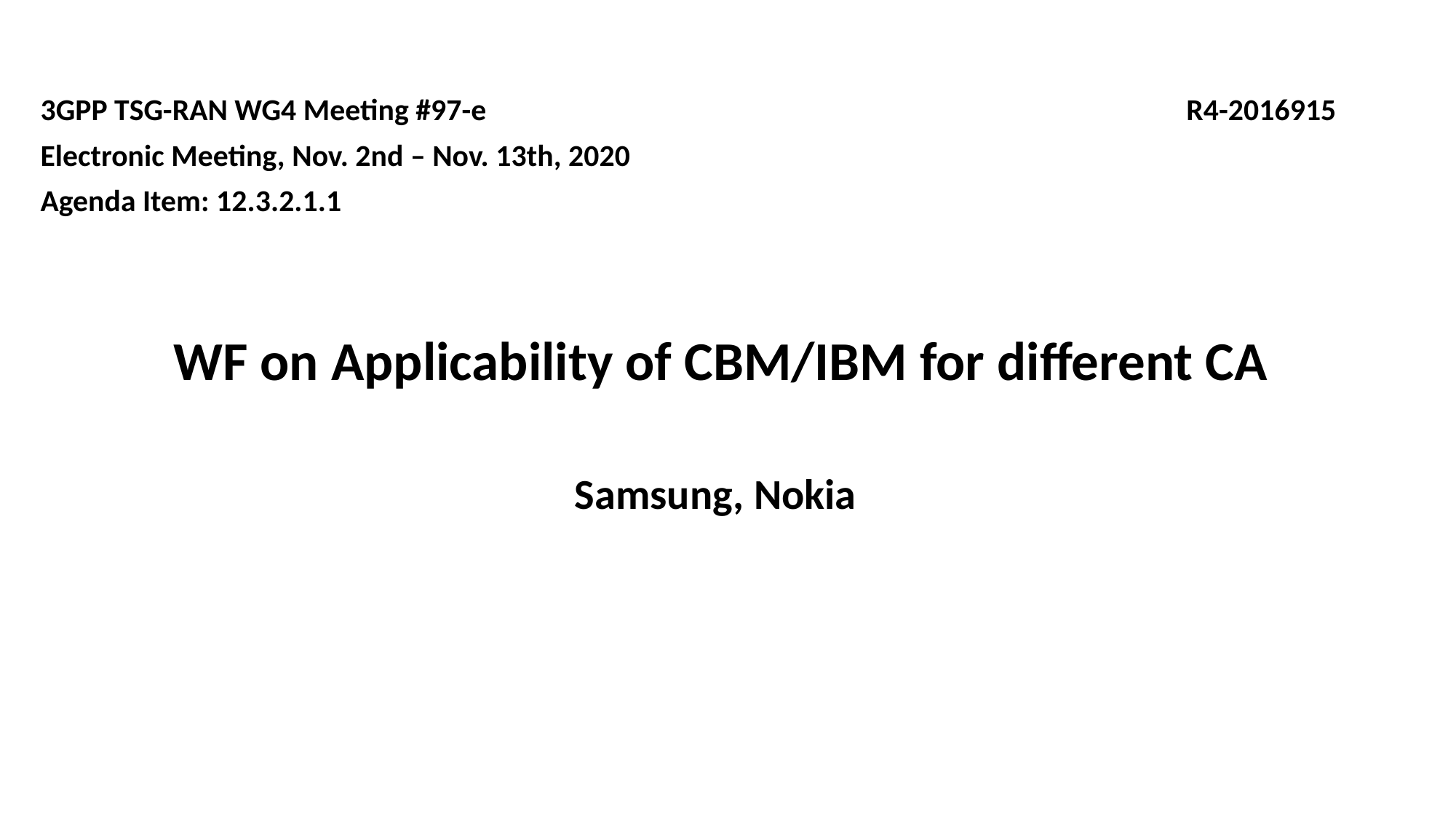

3GPP TSG-RAN WG4 Meeting #97-e	                                                                                       R4-2016915
Electronic Meeting, Nov. 2nd – Nov. 13th, 2020
Agenda Item: 12.3.2.1.1
WF on Applicability of CBM/IBM for different CA
Samsung, Nokia